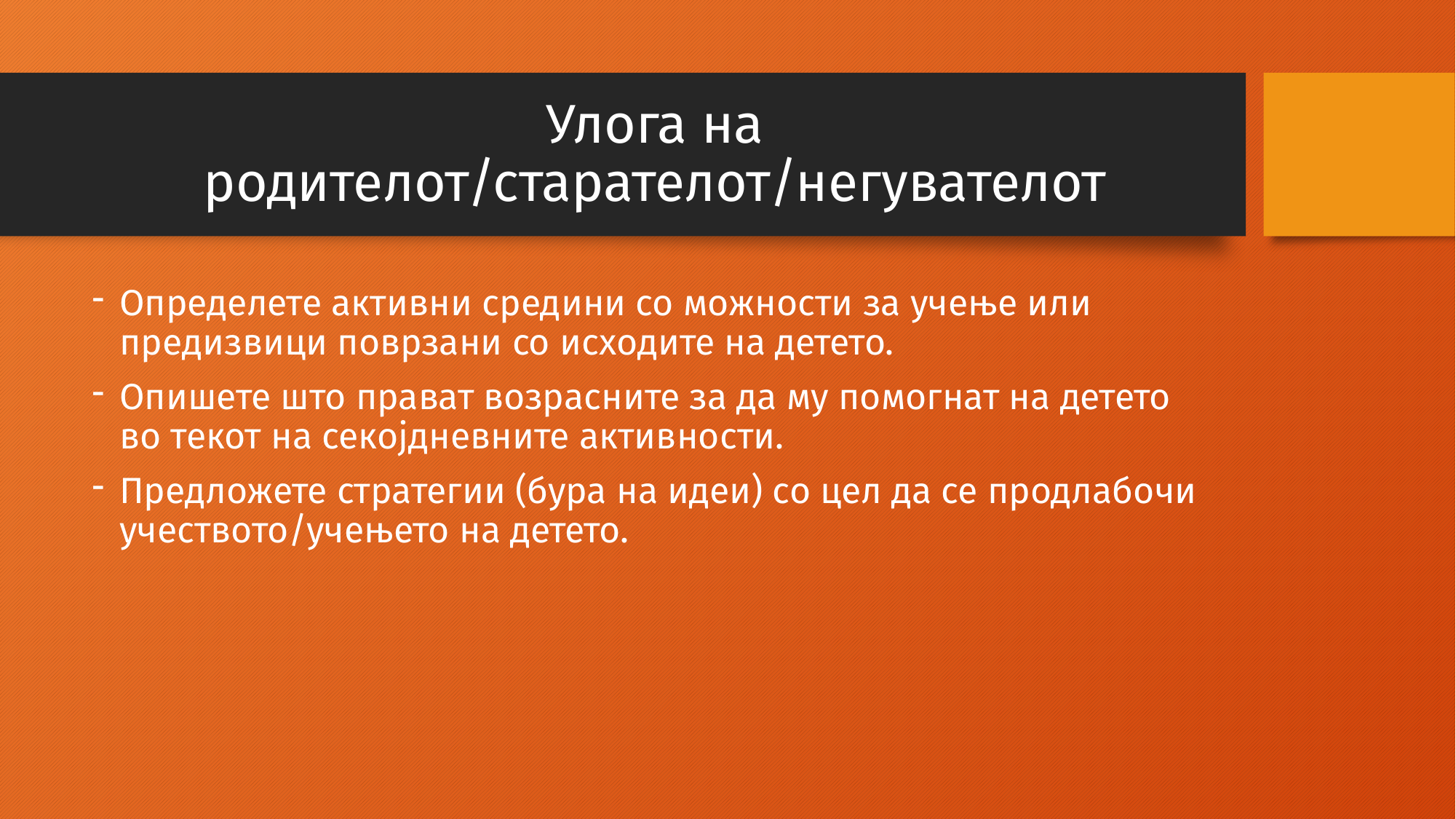

# Улога на родителот/старателот/негувателот
Определете активни средини со можности за учење или предизвици поврзани со исходите на детето.
Опишете што прават возрасните за да му помогнат на детето во текот на секојдневните активности.
Предложете стратегии (бура на идеи) со цел да се продлабочи учеството/учењето на детето.